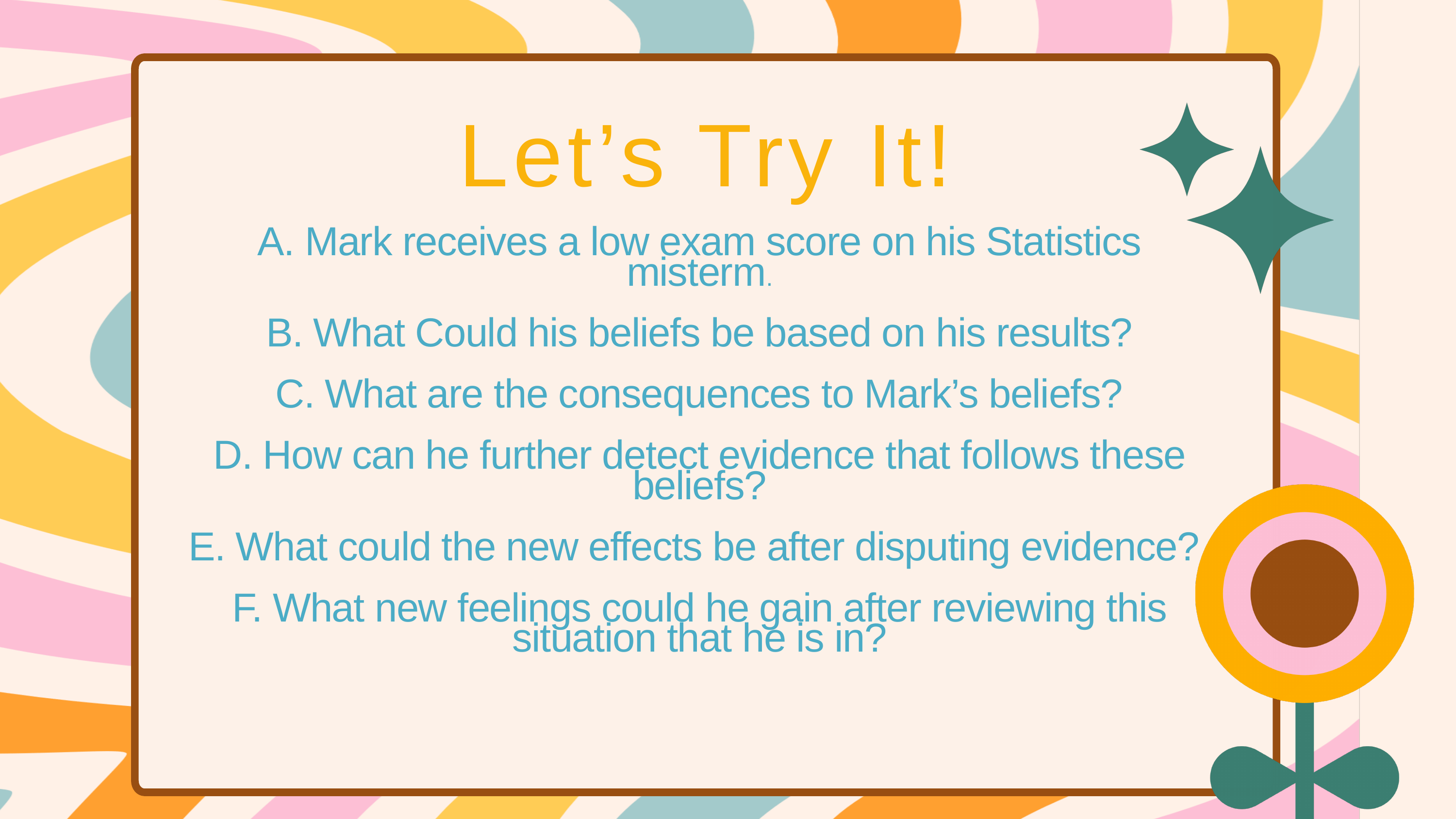

Let’s Try It!

A. Mark receives a low exam score on his Statistics misterm.
B. What Could his beliefs be based on his results?
C. What are the consequences to Mark’s beliefs?
D. How can he further detect evidence that follows these beliefs?
E. What could the new effects be after disputing evidence?
F. What new feelings could he gain after reviewing this situation that he is in?